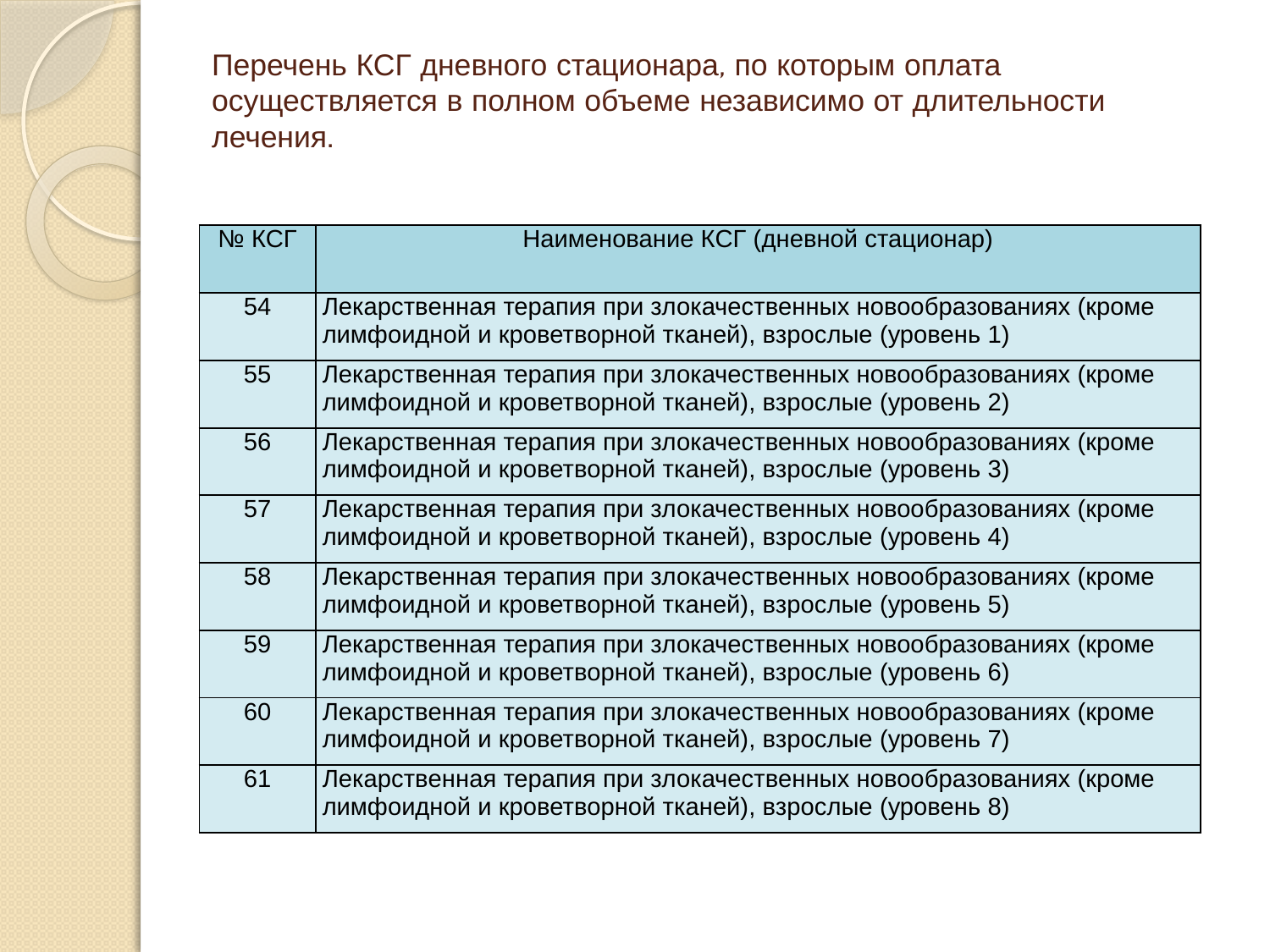

# Перечень КСГ дневного стационара, по которым оплата осуществляется в полном объеме независимо от длительности лечения.
| № КСГ | Наименование КСГ (дневной стационар) |
| --- | --- |
| 54 | Лекарственная терапия при злокачественных новообразованиях (кроме лимфоидной и кроветворной тканей), взрослые (уровень 1) |
| 55 | Лекарственная терапия при злокачественных новообразованиях (кроме лимфоидной и кроветворной тканей), взрослые (уровень 2) |
| 56 | Лекарственная терапия при злокачественных новообразованиях (кроме лимфоидной и кроветворной тканей), взрослые (уровень 3) |
| 57 | Лекарственная терапия при злокачественных новообразованиях (кроме лимфоидной и кроветворной тканей), взрослые (уровень 4) |
| 58 | Лекарственная терапия при злокачественных новообразованиях (кроме лимфоидной и кроветворной тканей), взрослые (уровень 5) |
| 59 | Лекарственная терапия при злокачественных новообразованиях (кроме лимфоидной и кроветворной тканей), взрослые (уровень 6) |
| 60 | Лекарственная терапия при злокачественных новообразованиях (кроме лимфоидной и кроветворной тканей), взрослые (уровень 7) |
| 61 | Лекарственная терапия при злокачественных новообразованиях (кроме лимфоидной и кроветворной тканей), взрослые (уровень 8) |